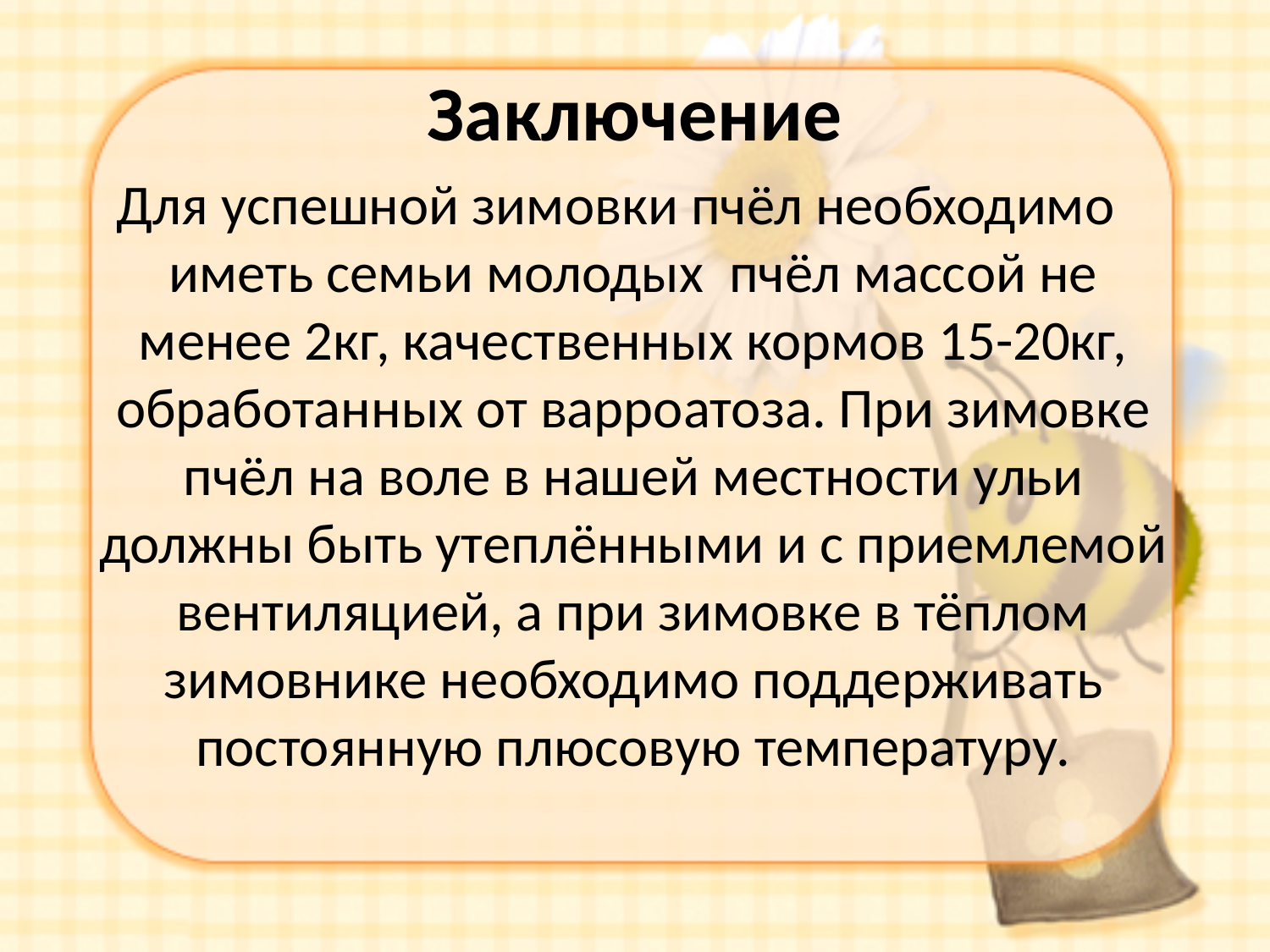

# Заключение
 Для успешной зимовки пчёл необходимо иметь семьи молодых  пчёл массой не менее 2кг, качественных кормов 15-20кг, обработанных от варроатоза. При зимовке пчёл на воле в нашей местности ульи должны быть утеплёнными и с приемлемой вентиляцией, а при зимовке в тёплом зимовнике необходимо поддерживать постоянную плюсовую температуру.